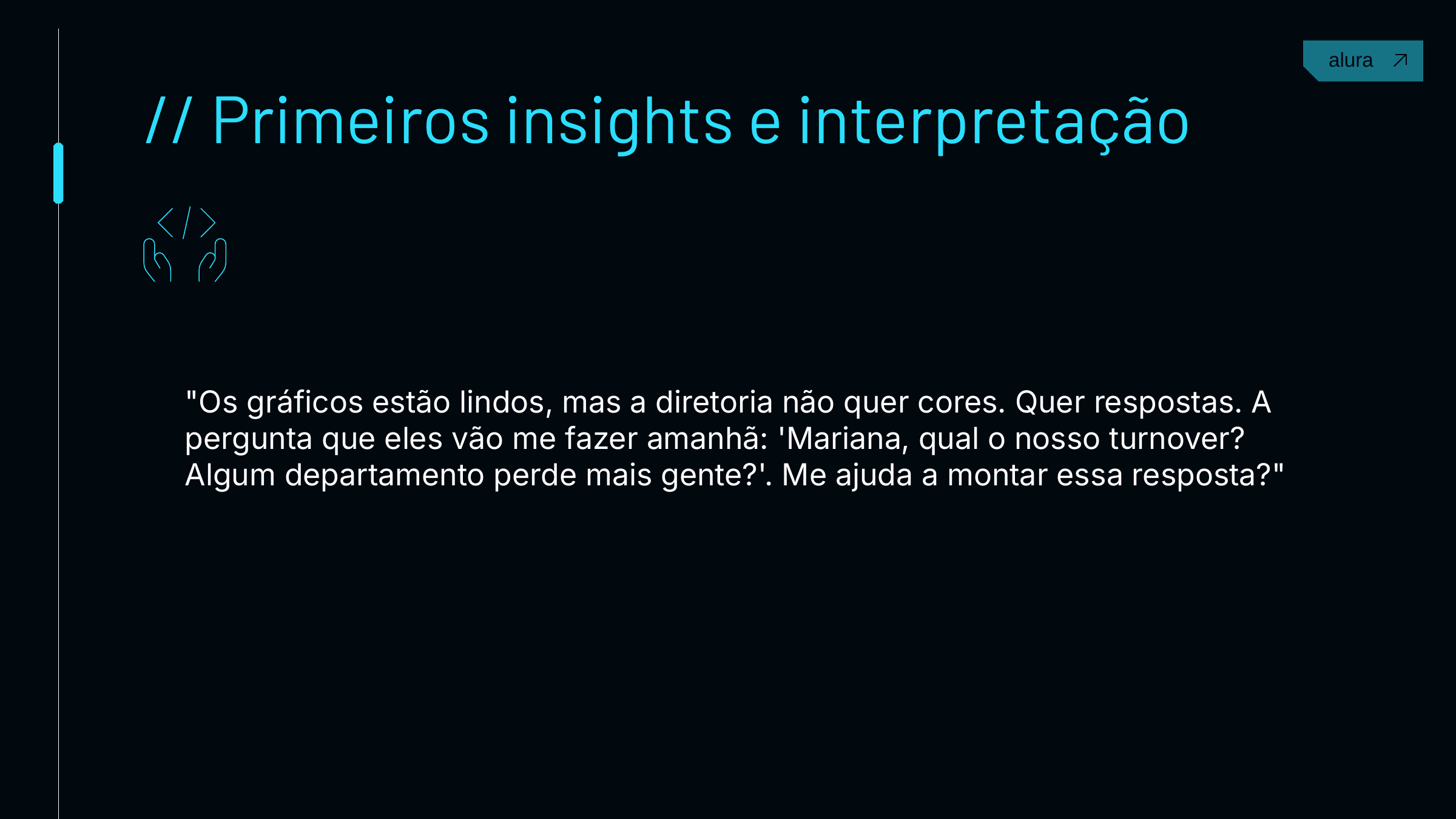

Contact
// Primeiros insights e interpretação

"Os gráficos estão lindos, mas a diretoria não quer cores. Quer respostas. A pergunta que eles vão me fazer amanhã: 'Mariana, qual o nosso turnover? Algum departamento perde mais gente?'. Me ajuda a montar essa resposta?"